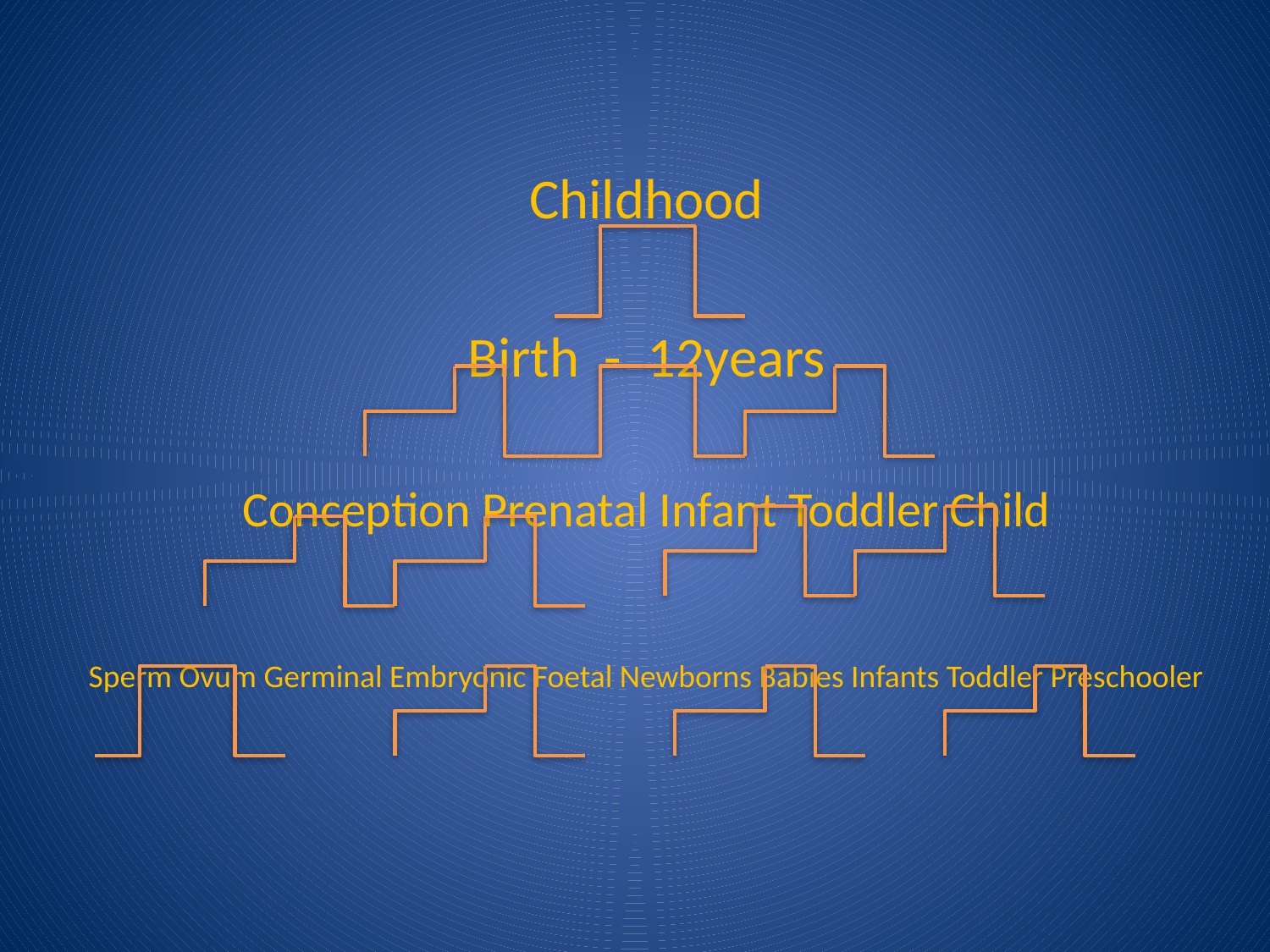

Childhood

Birth  -  12years

Conception Prenatal Infant Toddler Child

Sperm Ovum Germinal Embryonic Foetal Newborns Babies Infants Toddler Preschooler